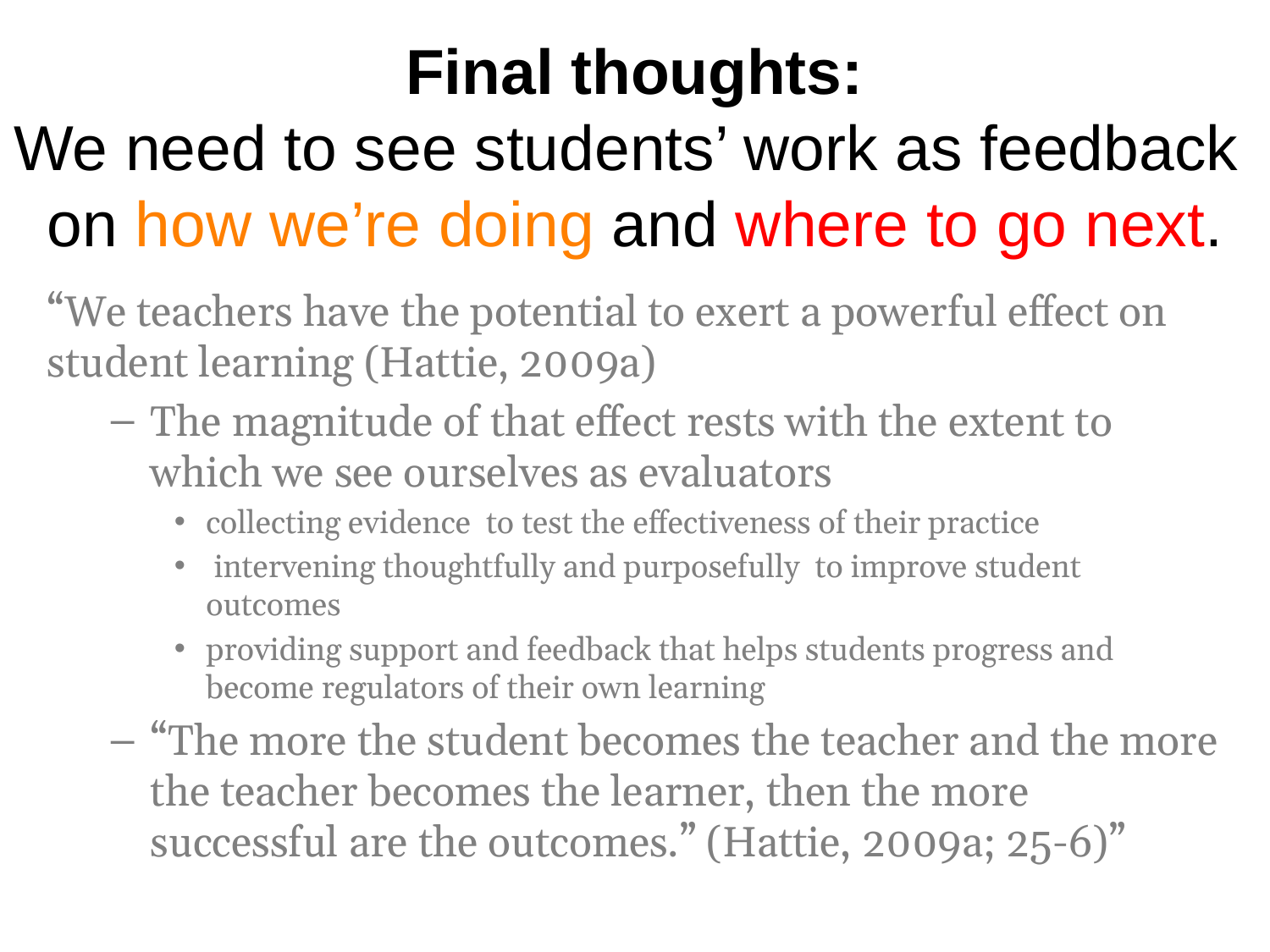

Final thoughts:
We need to see students’ work as feedback
on how we’re doing and where to go next.
“We teachers have the potential to exert a powerful effect on student learning (Hattie, 2009a)
The magnitude of that effect rests with the extent to which we see ourselves as evaluators
collecting evidence  to test the effectiveness of their practice
 intervening thoughtfully and purposefully  to improve student outcomes
providing support and feedback that helps students progress and become regulators of their own learning
“The more the student becomes the teacher and the more the teacher becomes the learner, then the more successful are the outcomes.” (Hattie, 2009a; 25-6)”